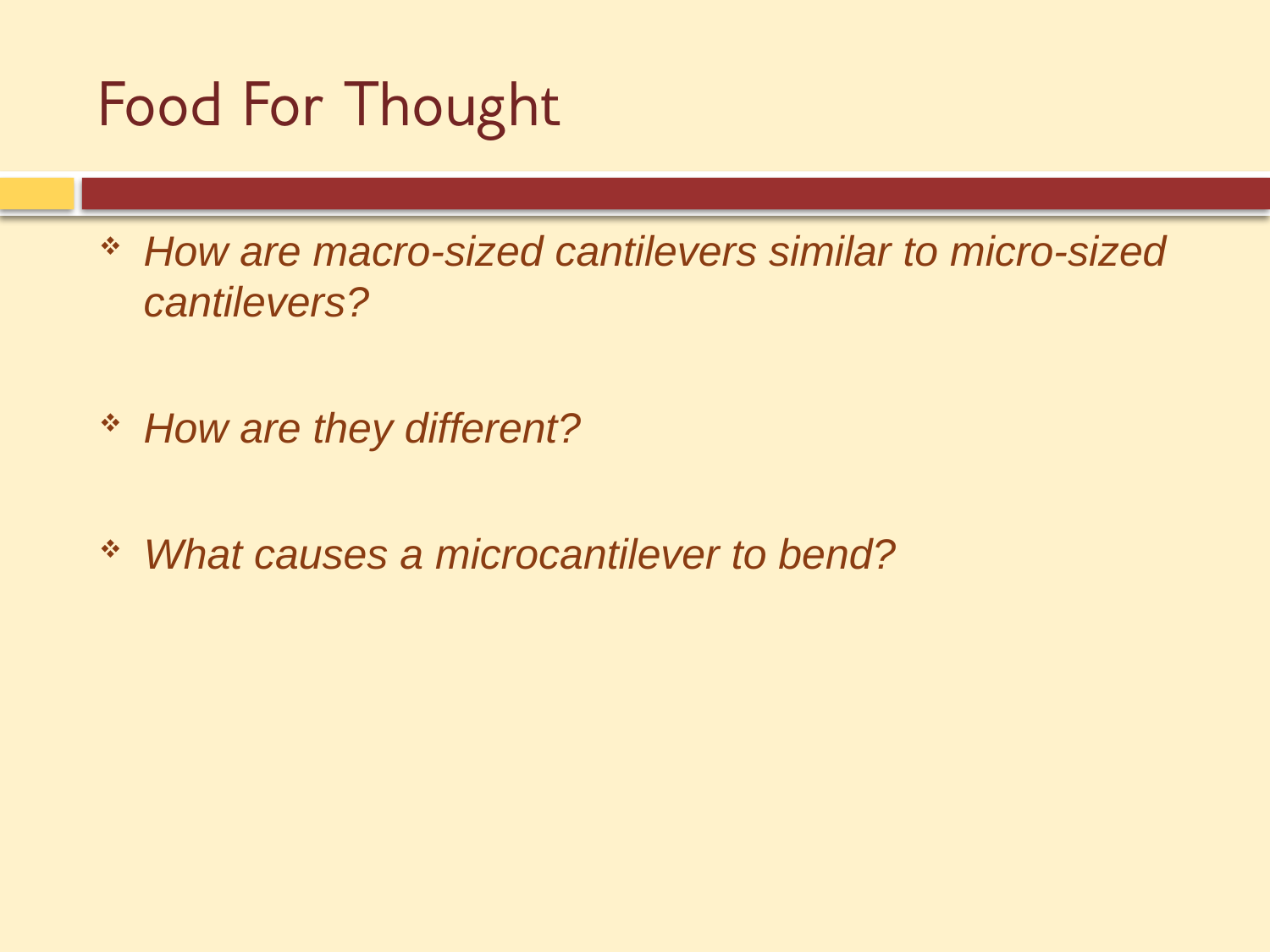

# Food For Thought
How are macro-sized cantilevers similar to micro-sized cantilevers?

How are they different?

What causes a microcantilever to bend?